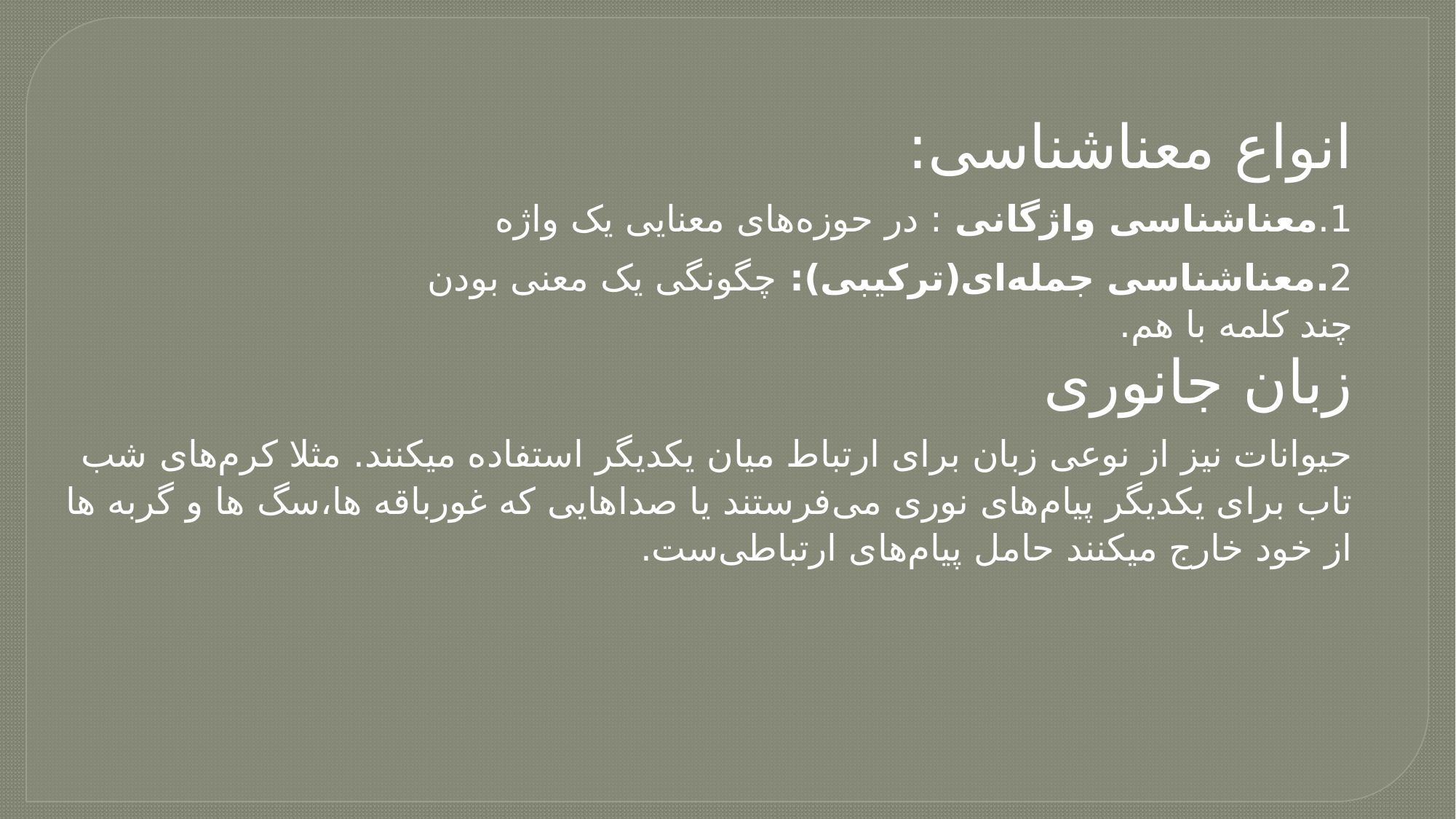

انواع معناشناسی:
1.معناشناسی واژگانی : در حوزه‌های معنایی یک واژه
2.معناشناسی جمله‌ای(ترکیبی): چگونگی یک معنی بودن چند کلمه با هم.
زبان جانوری
حیوانات نیز از نوعی زبان برای ارتباط میان یکدیگر استفاده میکنند. مثلا کرم‌های شب تاب برای یکدیگر پیام‌های نوری می‌فرستند یا صداهایی که غورباقه ها،سگ ها و گربه ها از خود خارج میکنند حامل پیام‌های ارتباطی‌ست.